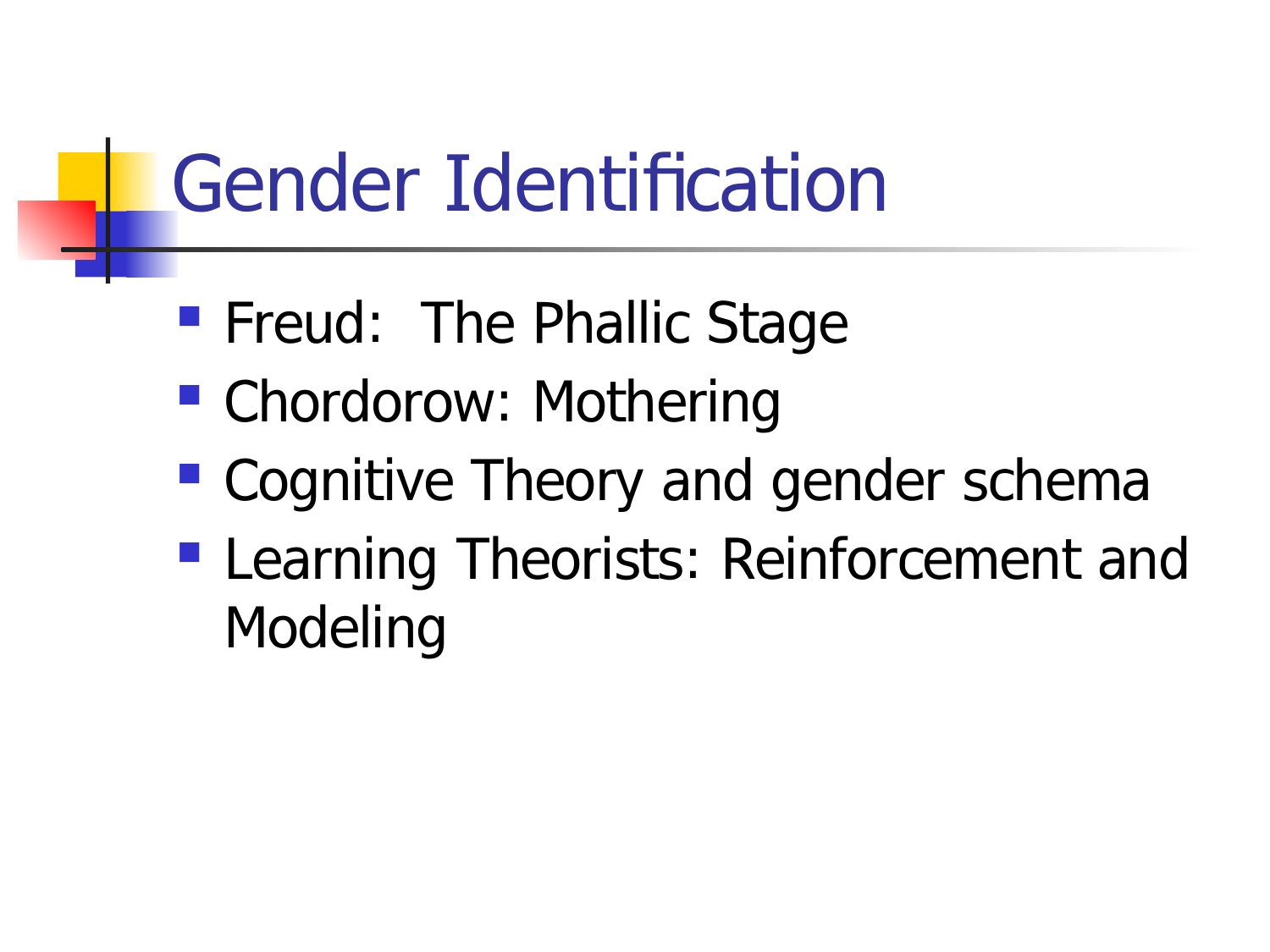

# Gender Identification
Freud:  The Phallic Stage
Chordorow: Mothering
Cognitive Theory and gender schema
Learning Theorists: Reinforcement and Modeling